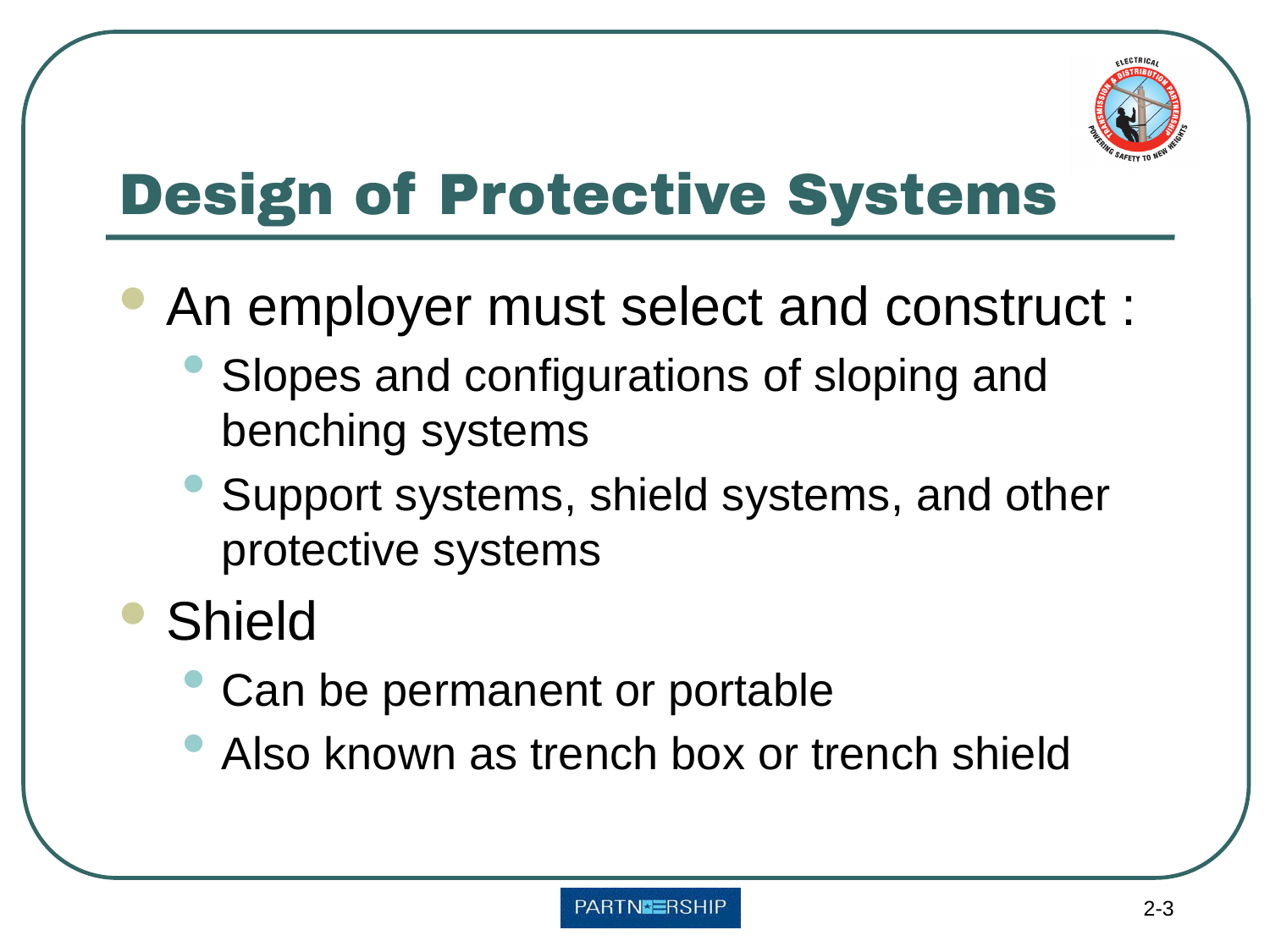

# Design of Protective Systems
An employer must select and construct :
Slopes and configurations of sloping and benching systems
Support systems, shield systems, and other protective systems
Shield
Can be permanent or portable
Also known as trench box or trench shield
2-3